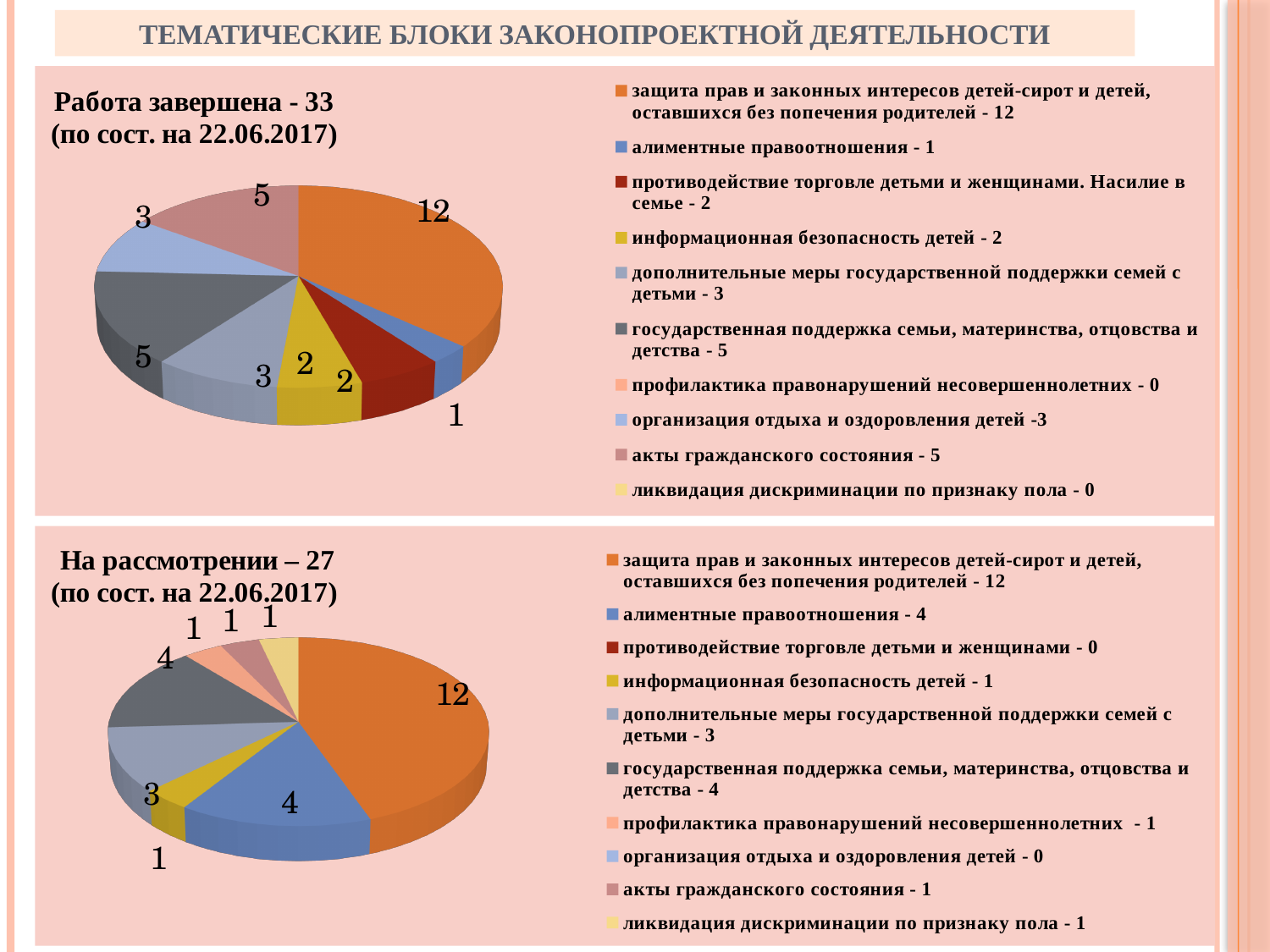

ТЕМАТИЧЕСКИЕ БЛОКИ ЗАКОНОПРОЕКТНОЙ ДЕЯТЕЛЬНОСТИ

[unsupported chart]

[unsupported chart]

21